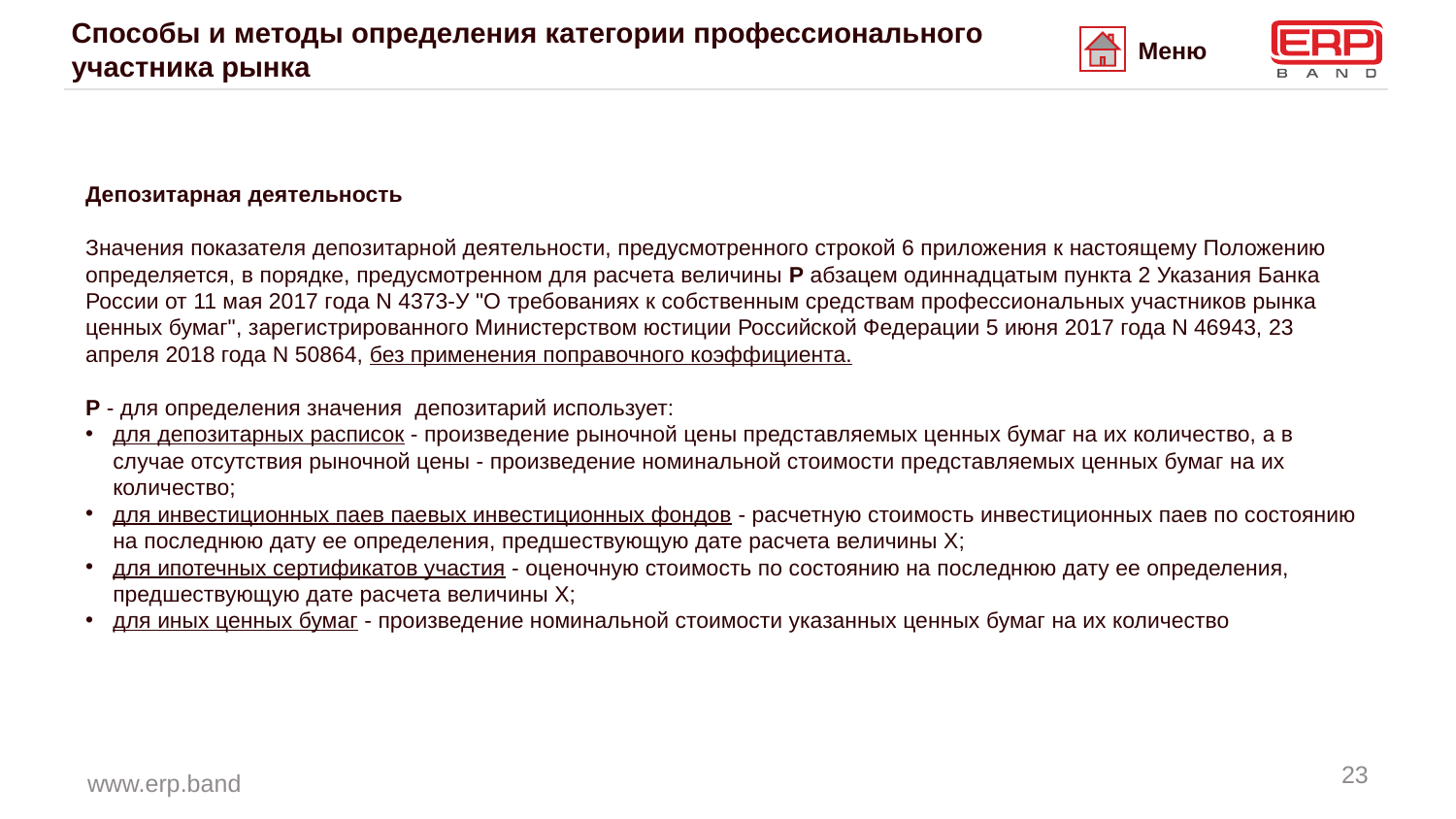

# Способы и методы определения категории профессионального участника рынка

Меню
Депозитарная деятельность

Значения показателя депозитарной деятельности, предусмотренного строкой 6 приложения к настоящему Положению определяется, в порядке, предусмотренном для расчета величины Р абзацем одиннадцатым пункта 2 Указания Банка России от 11 мая 2017 года N 4373-У "О требованиях к собственным средствам профессиональных участников рынка ценных бумаг", зарегистрированного Министерством юстиции Российской Федерации 5 июня 2017 года N 46943, 23 апреля 2018 года N 50864, без применения поправочного коэффициента.

Р - для определения значения  депозитарий использует:
для депозитарных расписок - произведение рыночной цены представляемых ценных бумаг на их количество, а в случае отсутствия рыночной цены - произведение номинальной стоимости представляемых ценных бумаг на их количество;
для инвестиционных паев паевых инвестиционных фондов - расчетную стоимость инвестиционных паев по состоянию на последнюю дату ее определения, предшествующую дате расчета величины X;
для ипотечных сертификатов участия - оценочную стоимость по состоянию на последнюю дату ее определения, предшествующую дате расчета величины X;
для иных ценных бумаг - произведение номинальной стоимости указанных ценных бумаг на их количество
23